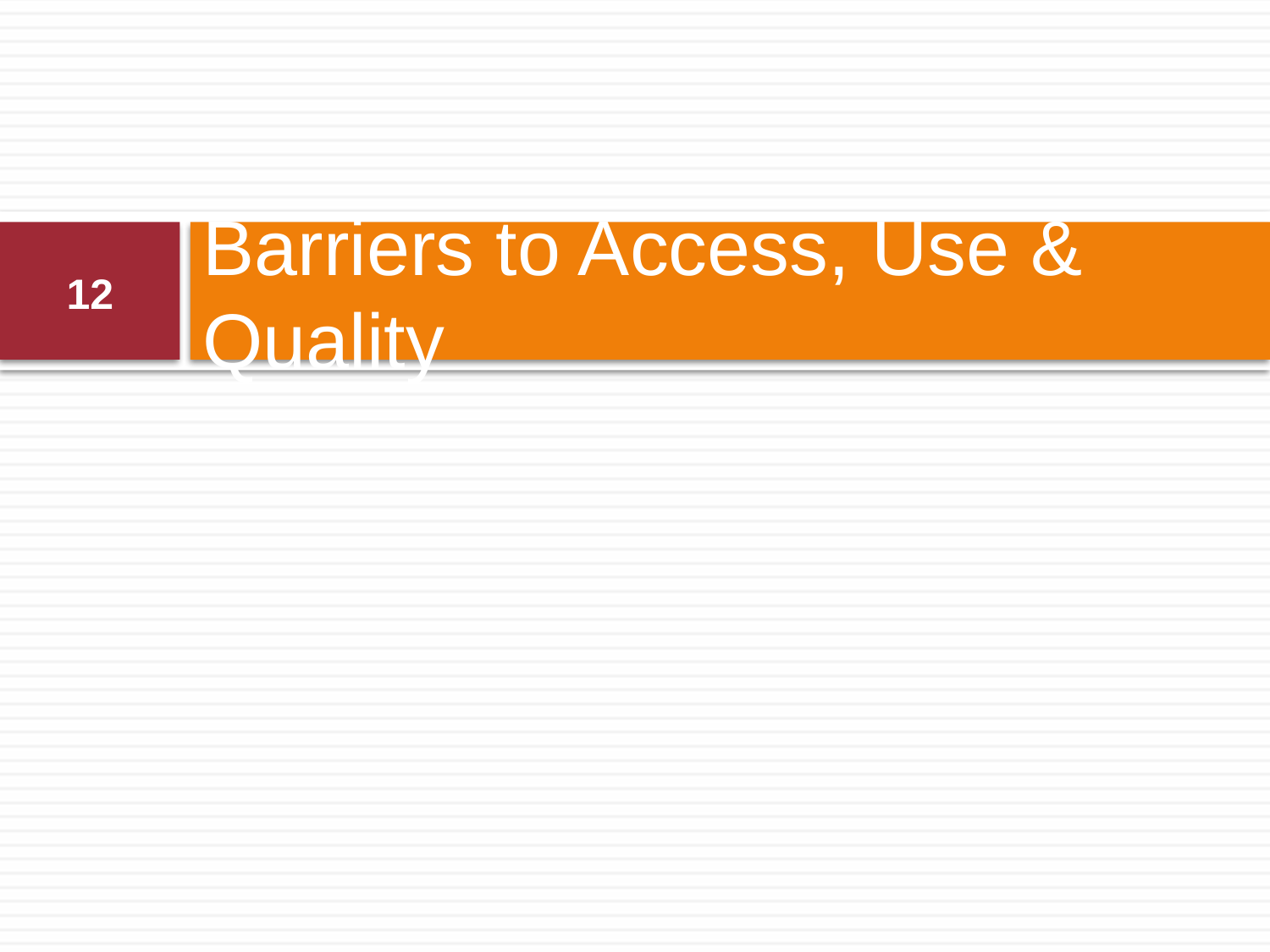

# Barriers to Access, Use & Quality
12